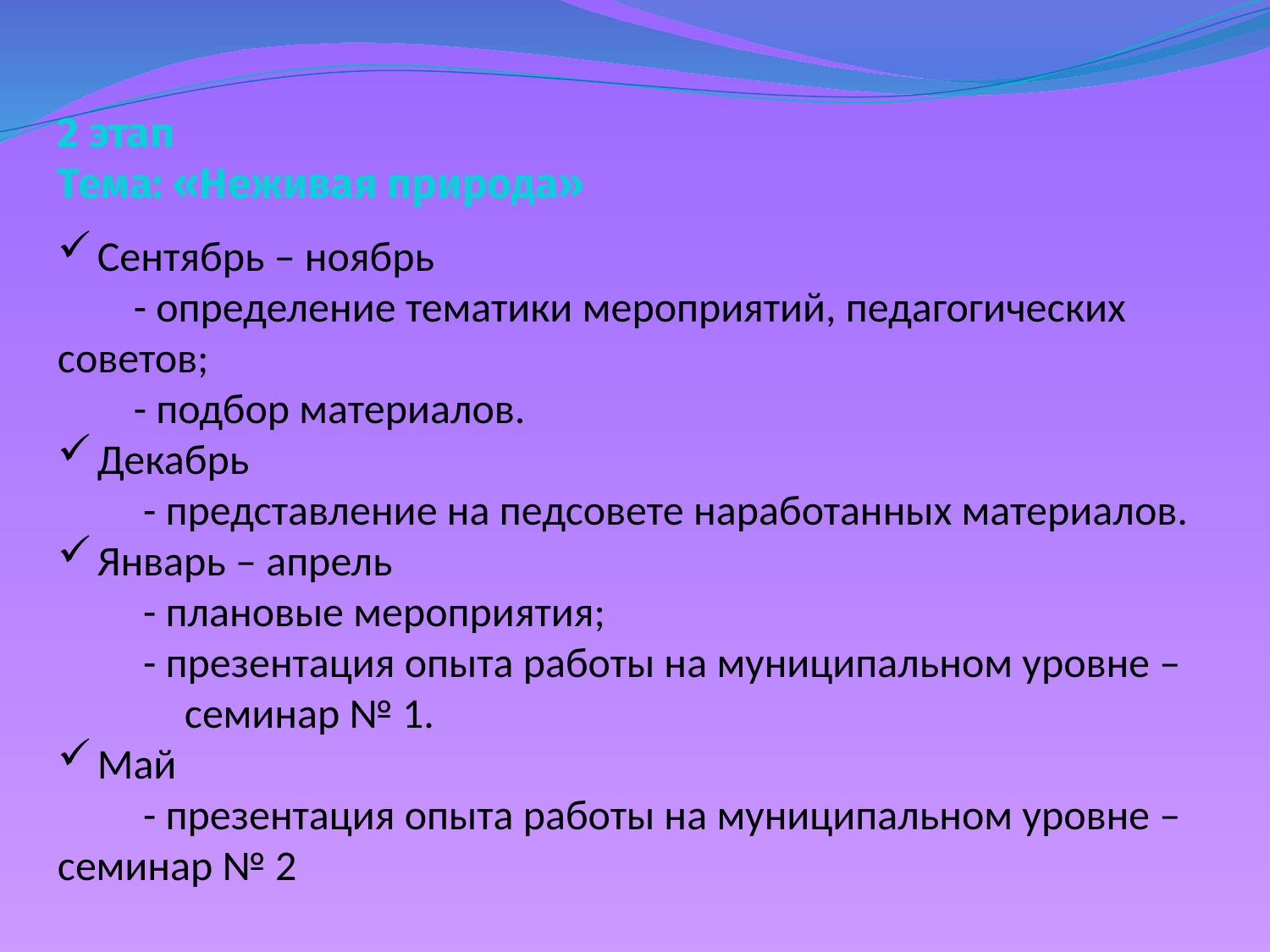

2 этап
Тема: «Неживая природа»

Сентябрь – ноябрь
        - определение тематики мероприятий, педагогических 	советов;
        - подбор материалов.
Декабрь
         - представление на педсовете наработанных материалов.
Январь – апрель
         - плановые мероприятия;
         - презентация опыта работы на муниципальном уровне –                 	семинар № 1.
Май
         - презентация опыта работы на муниципальном уровне – 	семинар № 2